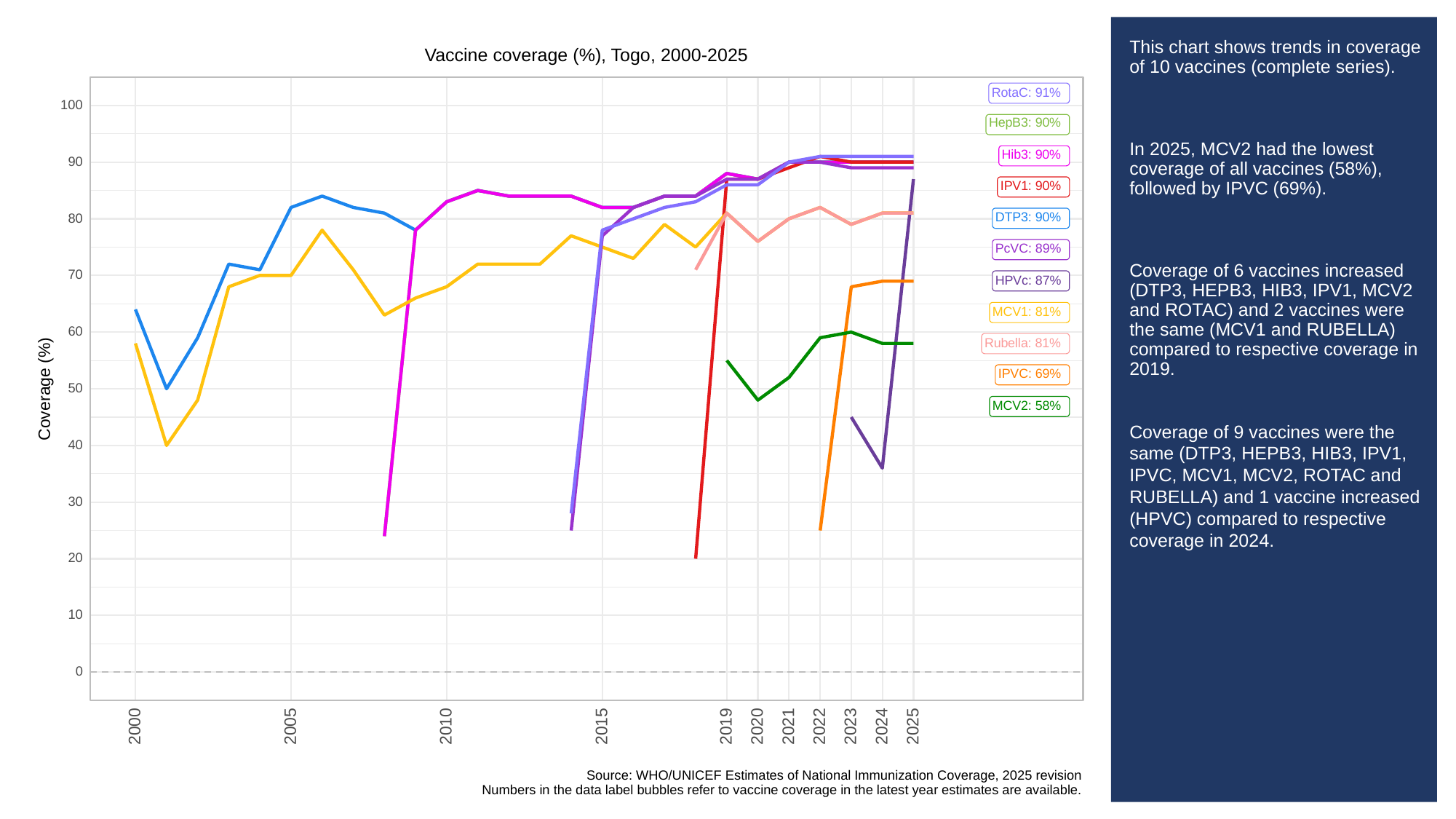

# This chart shows trends in coverage of 10 vaccines (complete series).

In 2025, MCV2 had the lowest coverage of all vaccines (58%), followed by IPVC (69%).

Coverage of 6 vaccines increased (DTP3, HEPB3, HIB3, IPV1, MCV2 and ROTAC) and 2 vaccines were the same (MCV1 and RUBELLA) compared to respective coverage in 2019.

Coverage of 9 vaccines were the same (DTP3, HEPB3, HIB3, IPV1, IPVC, MCV1, MCV2, ROTAC and RUBELLA) and 1 vaccine increased (HPVC) compared to respective coverage in 2024.

Vaccine coverage (%), Togo, 2000-2025

RotaC: 91%

100

HepB3: 90%

Hib3: 90%

90

IPV1: 90%

DTP3: 90%
80

PcVC: 89%

70

HPVc: 87%

MCV1: 81%
60

Rubella: 81%

IPVC: 69%
Coverage (%)
50

MCV2: 58%

40

30

20

10

0

2023
2000
2005
2010
2015
2019
2020
2021
2022
2024
2025
Source: WHO/UNICEF Estimates of National Immunization Coverage, 2025 revision
Numbers in the data label bubbles refer to vaccine coverage in the latest year estimates are available.